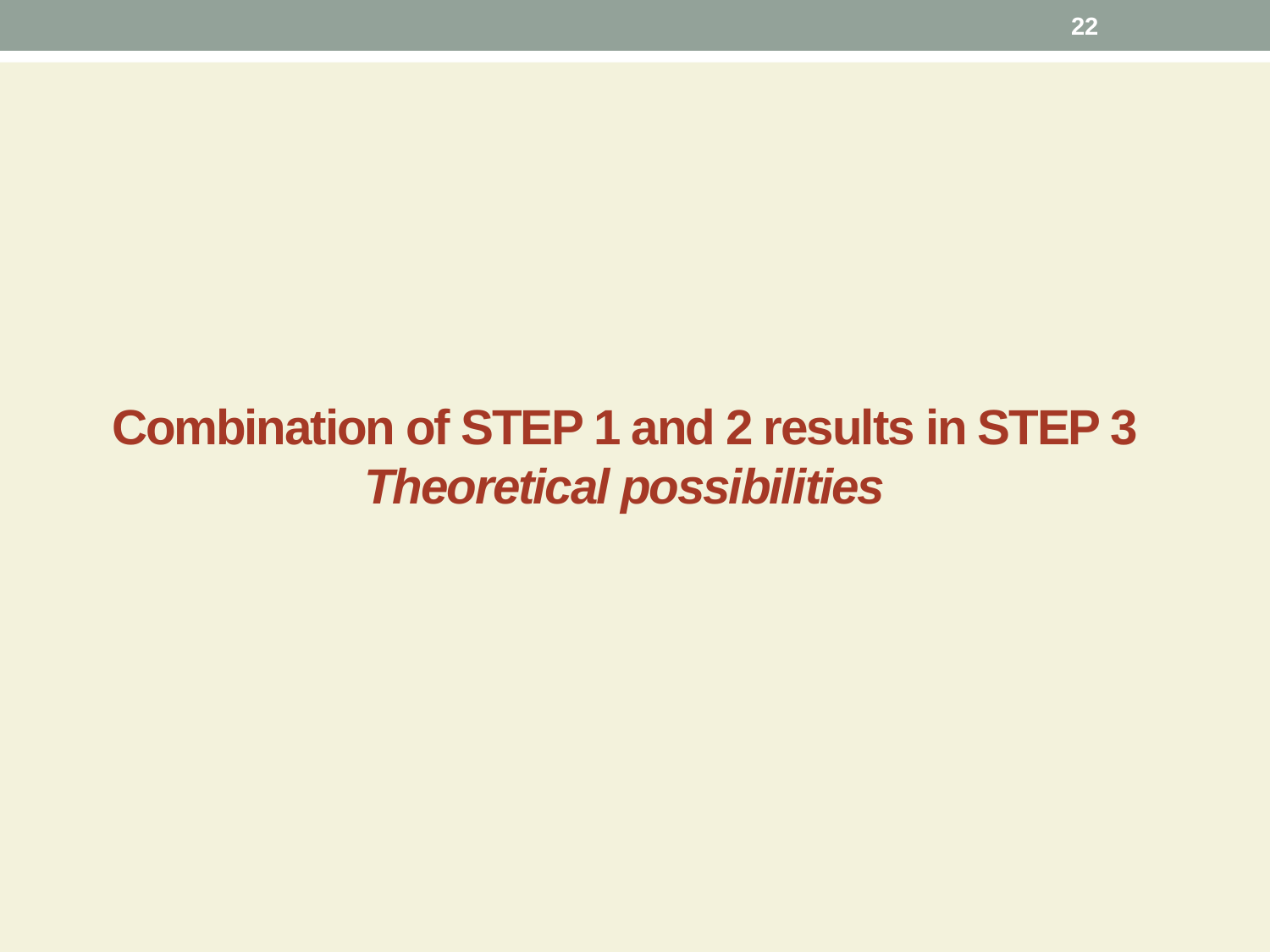

22
# Combination of STEP 1 and 2 results in STEP 3 Theoretical possibilities